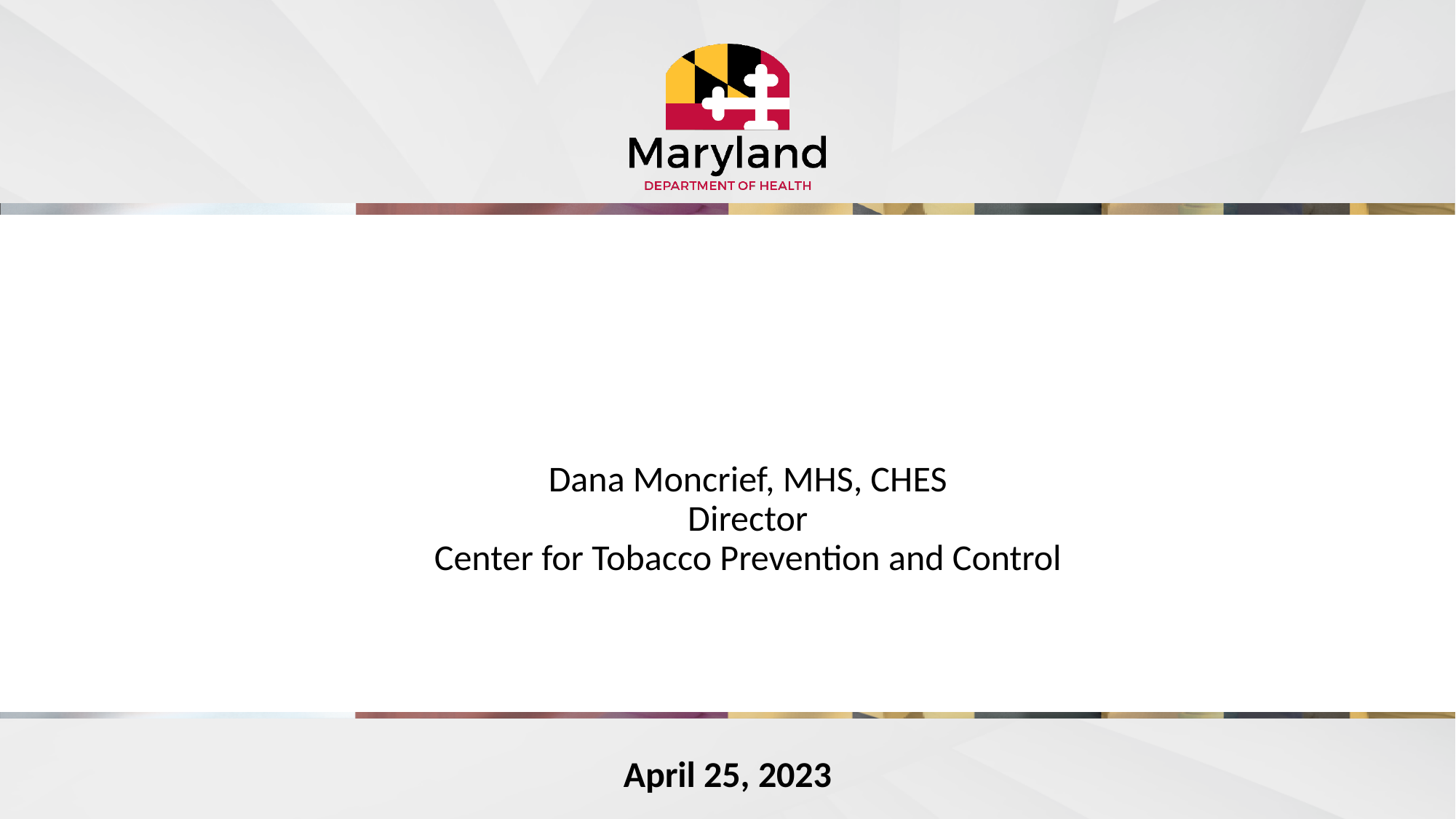

# Legal Resource Center Spring Meeting Statewide Tobacco Control Program Updates
Dana Moncrief, MHS, CHES
Director
Center for Tobacco Prevention and Control
April 25, 2023